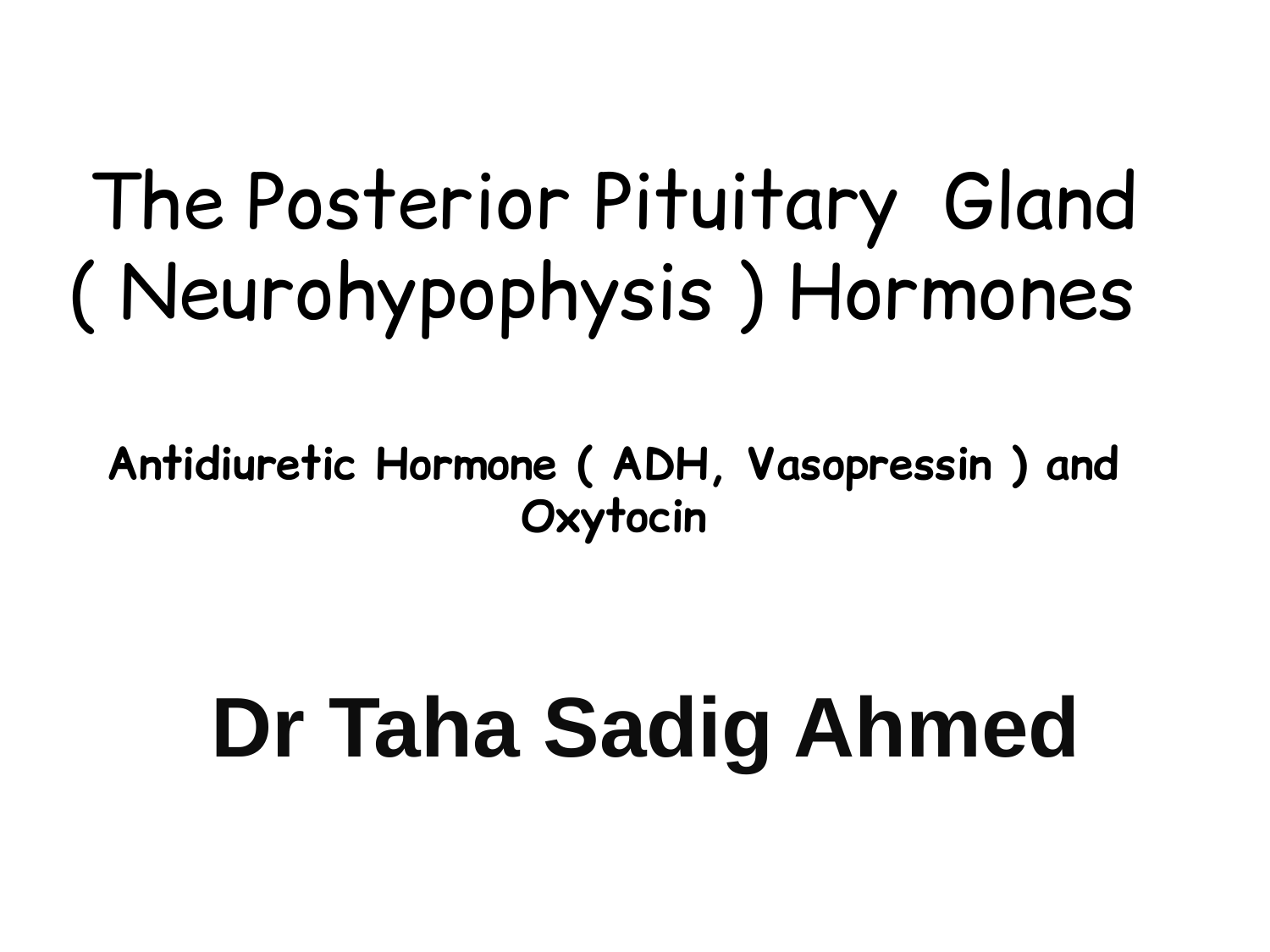

# The Posterior Pituitary  Gland ( Neurohypophysis ) Hormones Antidiuretic Hormone ( ADH, Vasopressin ) and Oxytocin
Dr Taha Sadig Ahmed